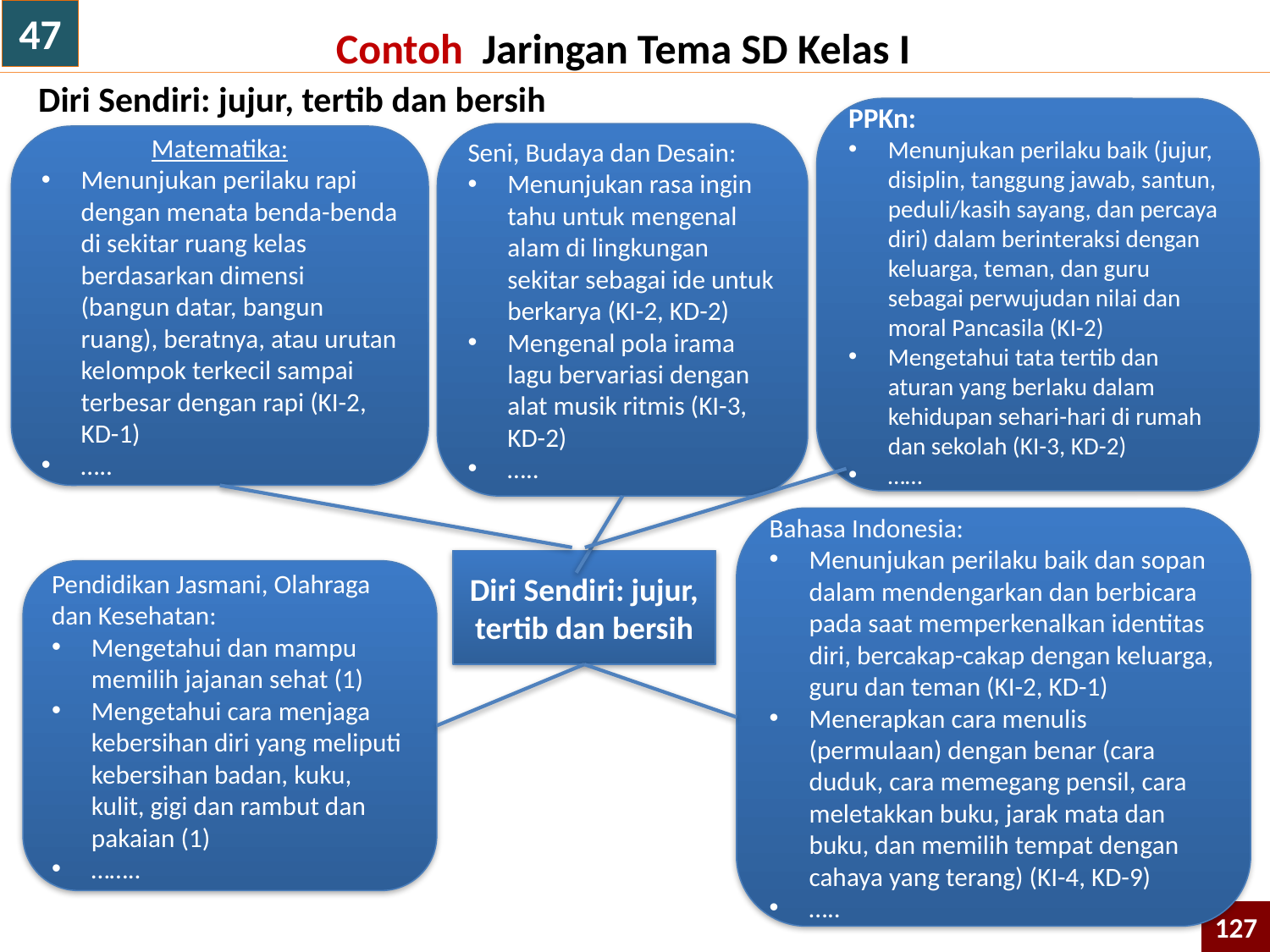

47
Contoh  Jaringan Tema SD Kelas I
Diri Sendiri: jujur, tertib dan bersih
PPKn:
Menunjukan perilaku baik (jujur, disiplin, tanggung jawab, santun, peduli/kasih sayang, dan percaya diri) dalam berinteraksi dengan keluarga, teman, dan guru sebagai perwujudan nilai dan moral Pancasila (KI-2)
Mengetahui tata tertib dan aturan yang berlaku dalam kehidupan sehari-hari di rumah dan sekolah (KI-3, KD-2)
……
Seni, Budaya dan Desain:
Menunjukan rasa ingin tahu untuk mengenal alam di lingkungan sekitar sebagai ide untuk berkarya (KI-2, KD-2)
Mengenal pola irama lagu bervariasi dengan alat musik ritmis (KI-3, KD-2)
…..
Matematika:
Menunjukan perilaku rapi dengan menata benda-benda di sekitar ruang kelas berdasarkan dimensi (bangun datar, bangun ruang), beratnya, atau urutan kelompok terkecil sampai terbesar dengan rapi (KI-2, KD-1)
…..
Bahasa Indonesia:
Menunjukan perilaku baik dan sopan dalam mendengarkan dan berbicara pada saat memperkenalkan identitas diri, bercakap-cakap dengan keluarga, guru dan teman (KI-2, KD-1)
Menerapkan cara menulis (permulaan) dengan benar (cara duduk, cara memegang pensil, cara meletakkan buku, jarak mata dan buku, dan memilih tempat dengan cahaya yang terang) (KI-4, KD-9)
…..
Diri Sendiri: jujur, tertib dan bersih
Pendidikan Jasmani, Olahraga dan Kesehatan:
Mengetahui dan mampu memilih jajanan sehat (1)
Mengetahui cara menjaga kebersihan diri yang meliputi kebersihan badan, kuku, kulit, gigi dan rambut dan pakaian (1)
……..
127